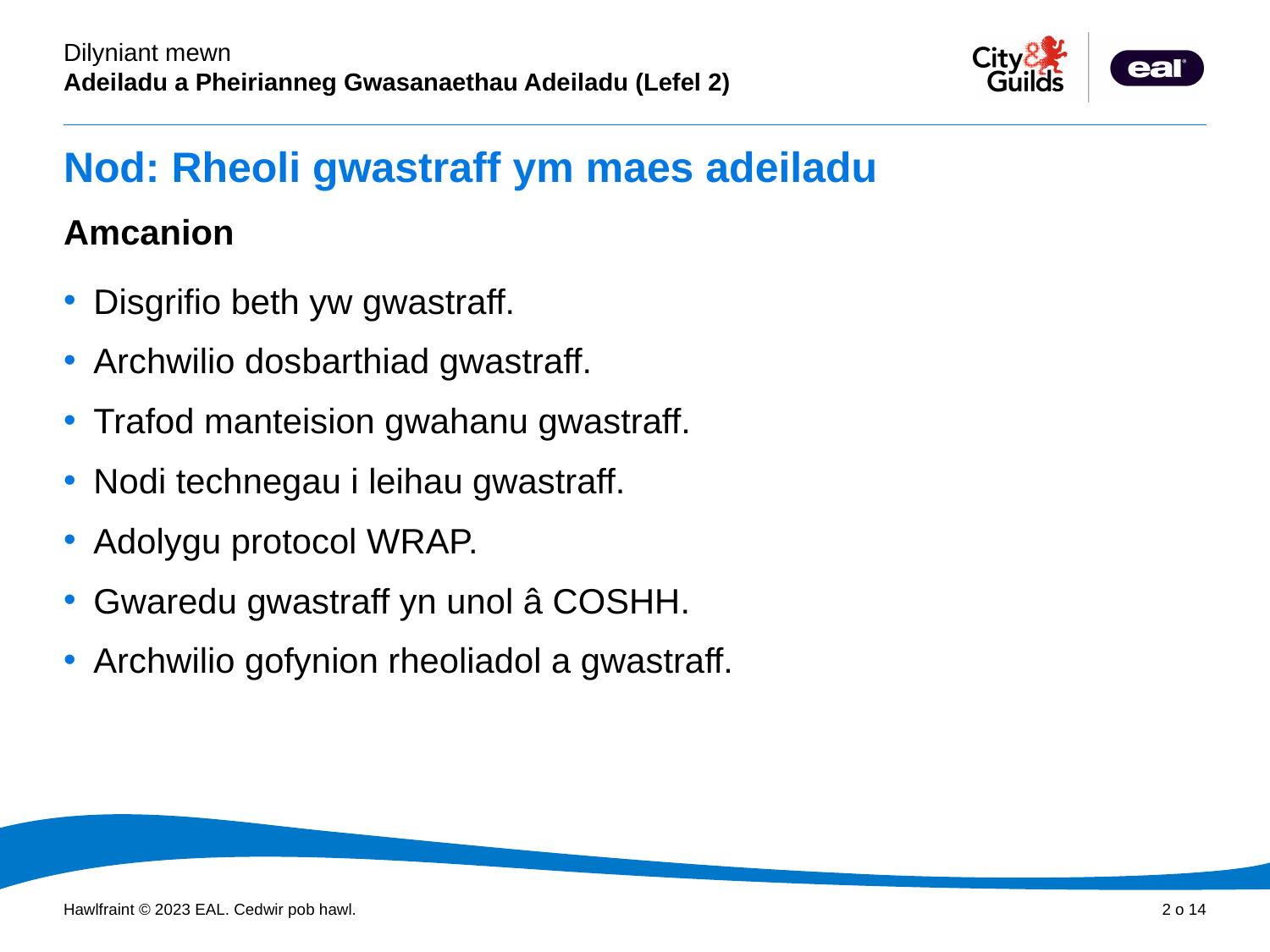

# Nod: Rheoli gwastraff ym maes adeiladu
Amcanion
Disgrifio beth yw gwastraff.
Archwilio dosbarthiad gwastraff.
Trafod manteision gwahanu gwastraff.
Nodi technegau i leihau gwastraff.
Adolygu protocol WRAP.
Gwaredu gwastraff yn unol â COSHH.
Archwilio gofynion rheoliadol a gwastraff.